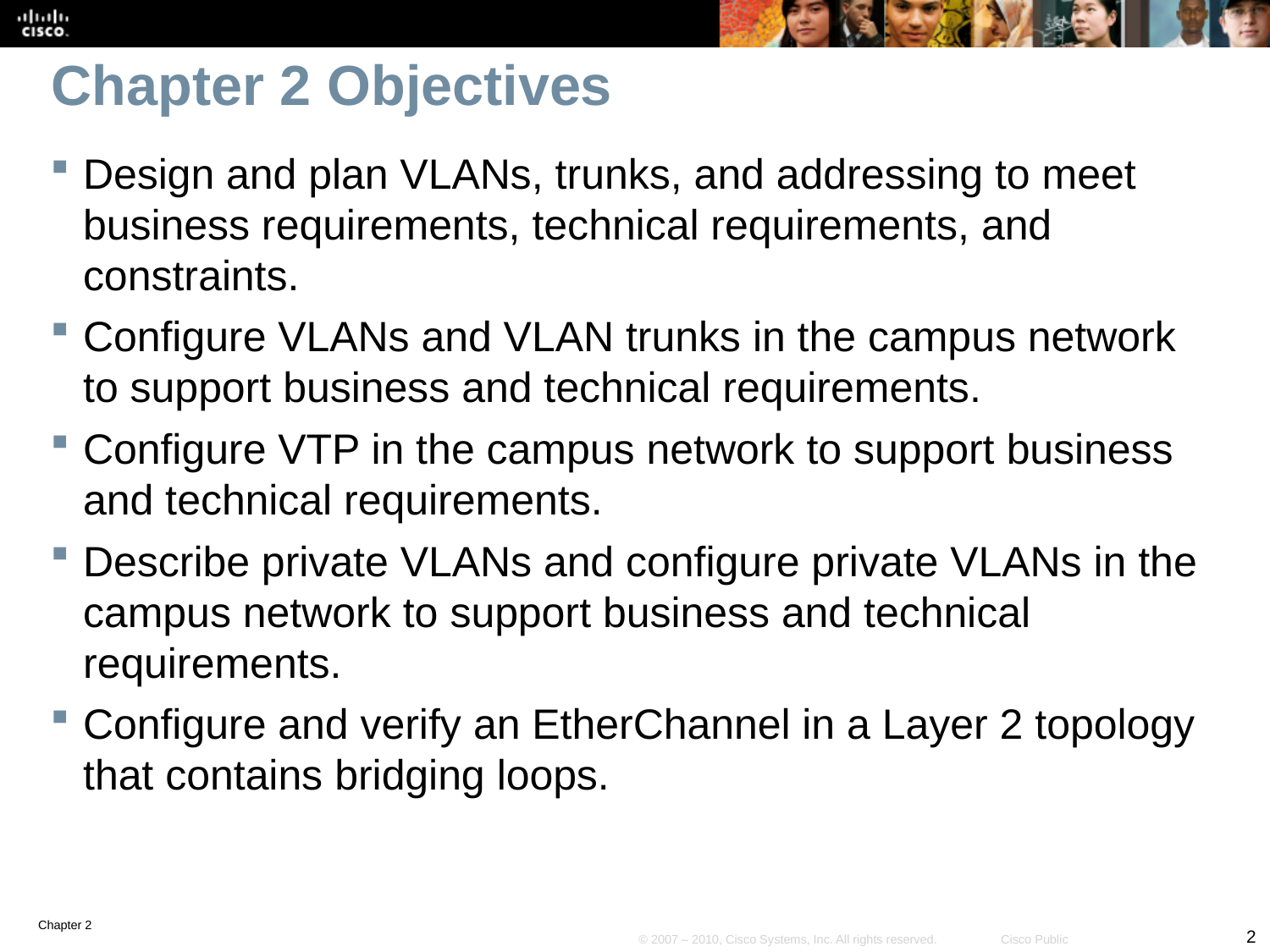

# Chapter 2 Objectives
Design and plan VLANs, trunks, and addressing to meet business requirements, technical requirements, and constraints.
Configure VLANs and VLAN trunks in the campus network to support business and technical requirements.
Configure VTP in the campus network to support business and technical requirements.
Describe private VLANs and configure private VLANs in the campus network to support business and technical requirements.
Configure and verify an EtherChannel in a Layer 2 topology that contains bridging loops.